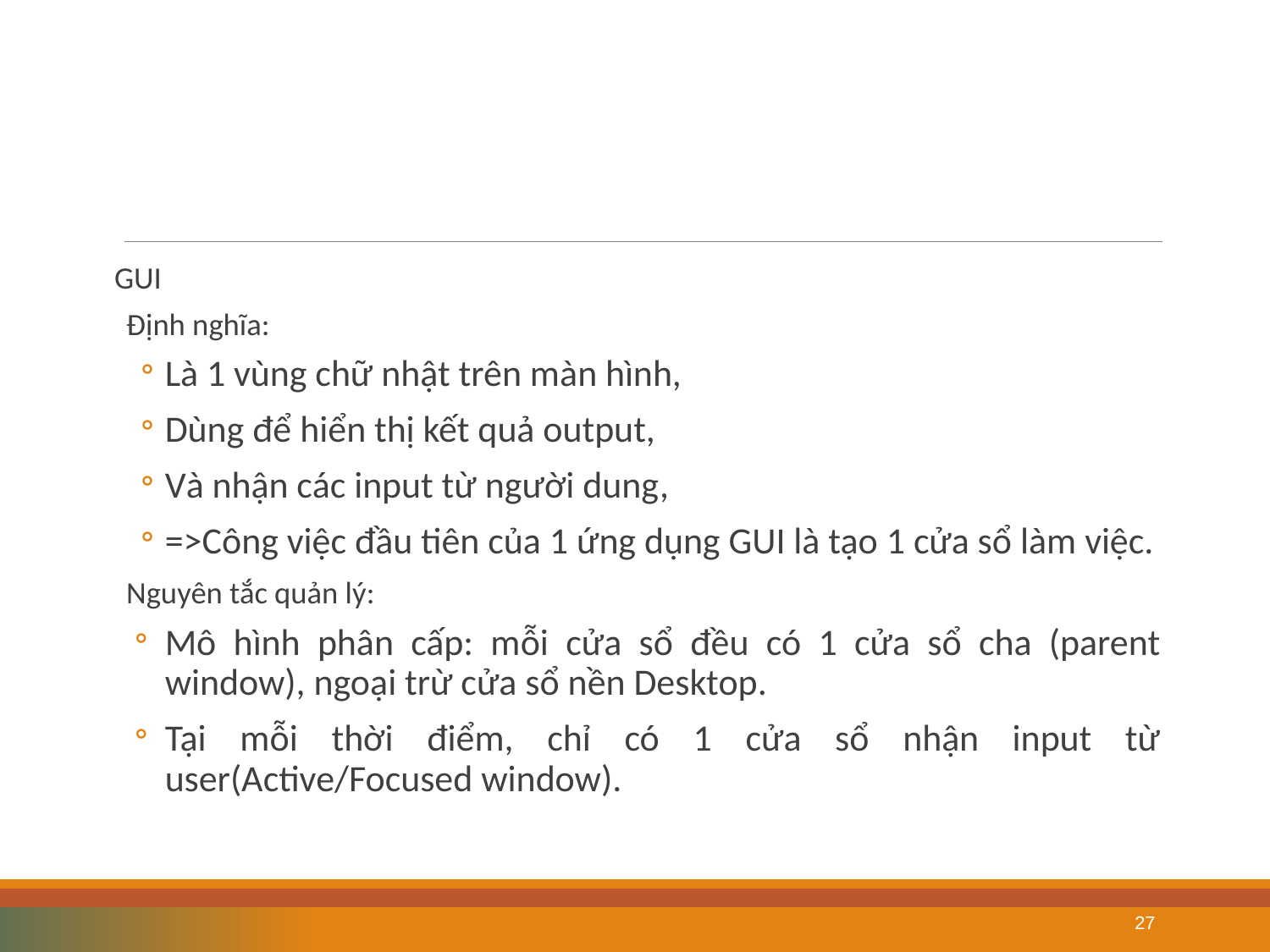

#
GUI
Định nghĩa:
Là 1 vùng chữ nhật trên màn hình,
Dùng để hiển thị kết quả output,
Và nhận các input từ người dung,
=>Công việc đầu tiên của 1 ứng dụng GUI là tạo 1 cửa sổ làm việc.
Nguyên tắc quản lý:
Mô hình phân cấp: mỗi cửa sổ đều có 1 cửa sổ cha (parent window), ngoại trừ cửa sổ nền Desktop.
Tại mỗi thời điểm, chỉ có 1 cửa sổ nhận input từ user(Active/Focused window).

27